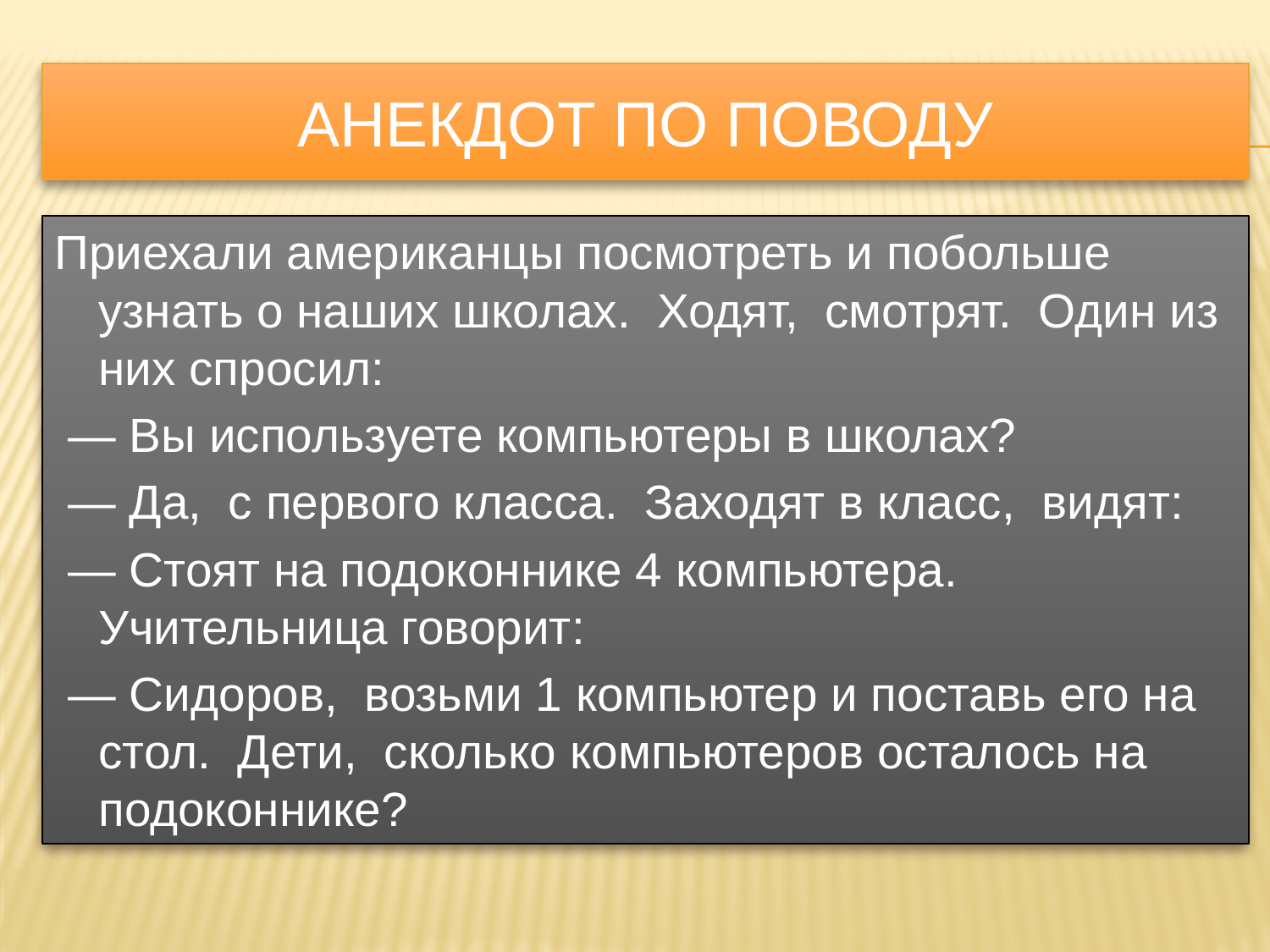

# Анекдот по поводу
Приехали американцы посмотреть и побольше узнать о наших школах.  Ходят,  смотрят.  Один из них спросил:
 — Вы используете компьютеры в школах?
 — Да,  с первого класса.  Заходят в класс,  видят:
 — Стоят на подоконнике 4 компьютера. Учительница говорит:
 — Сидоров,  возьми 1 компьютер и поставь его на стол.  Дети,  сколько компьютеров осталось на подоконнике?